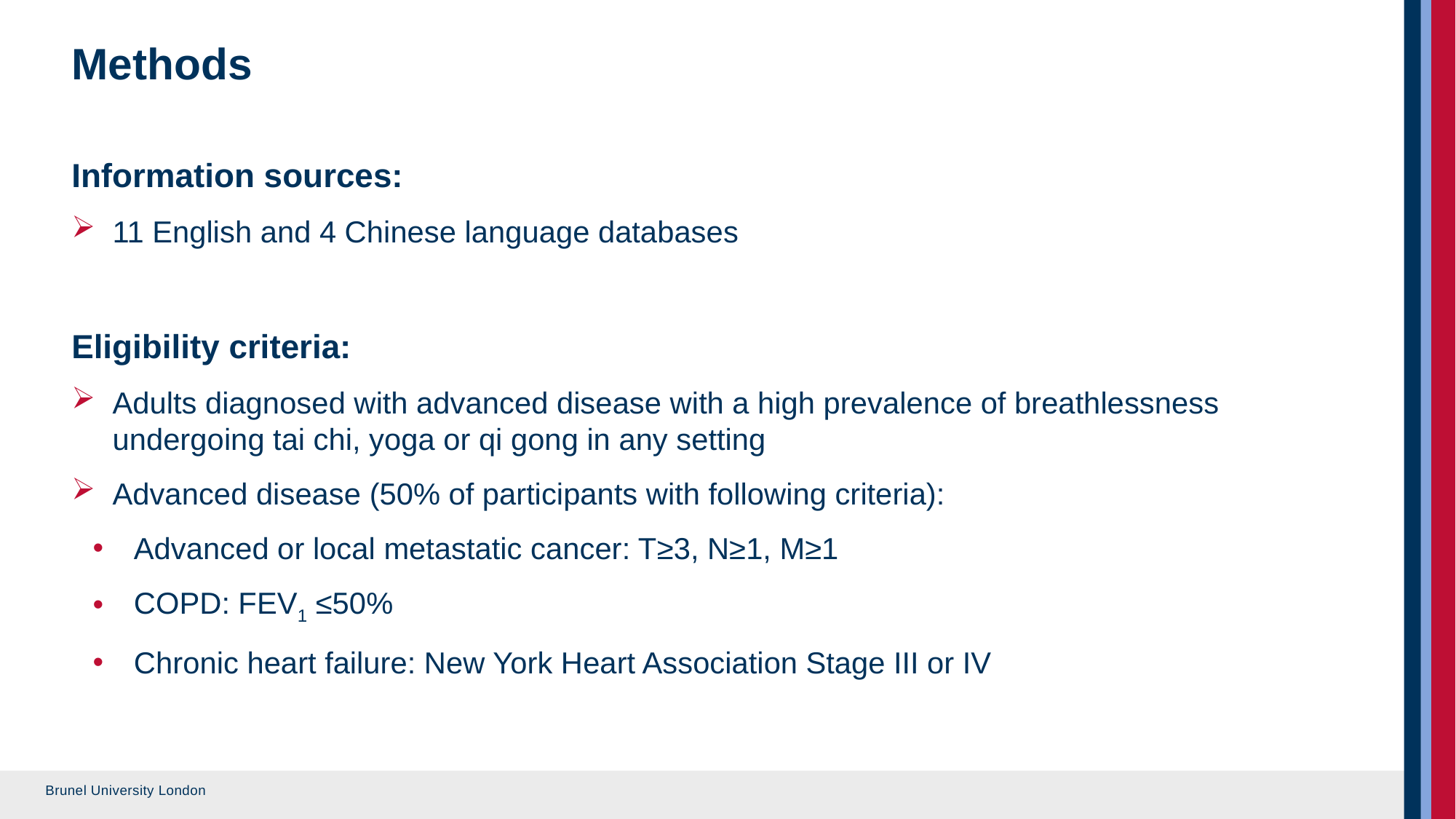

Methods
Information sources:
11 English and 4 Chinese language databases

Eligibility criteria:
Adults diagnosed with advanced disease with a high prevalence of breathlessness undergoing tai chi, yoga or qi gong in any setting
Advanced disease (50% of participants with following criteria):
Advanced or local metastatic cancer: T≥3, N≥1, M≥1
COPD: FEV1 ≤50%
Chronic heart failure: New York Heart Association Stage III or IV